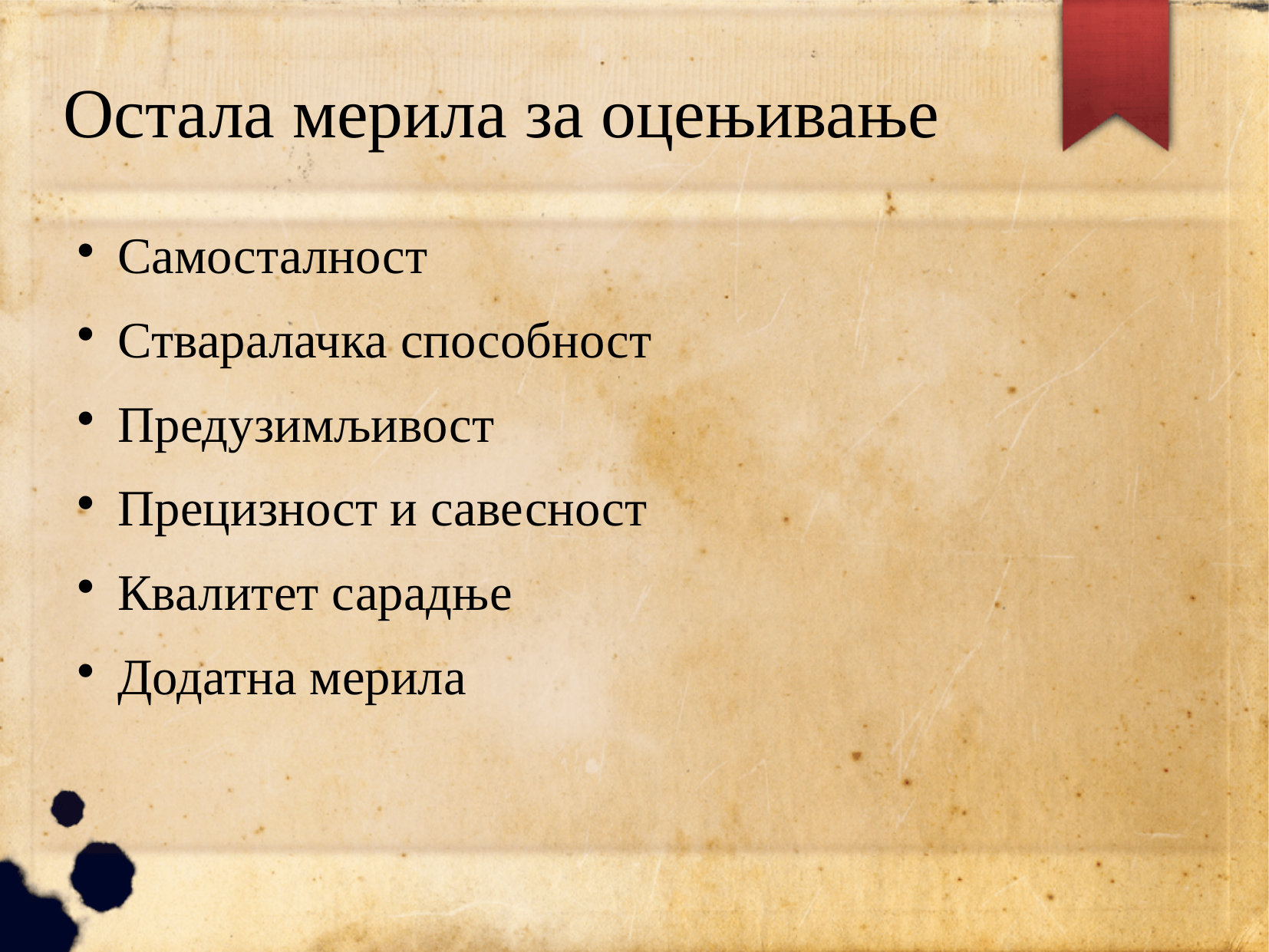

# Остала мерила за оцењивање
Самосталност
Стваралачка способност
Предузимљивост
Прецизност и савесност
Квалитет сарадње
Додатна мерила